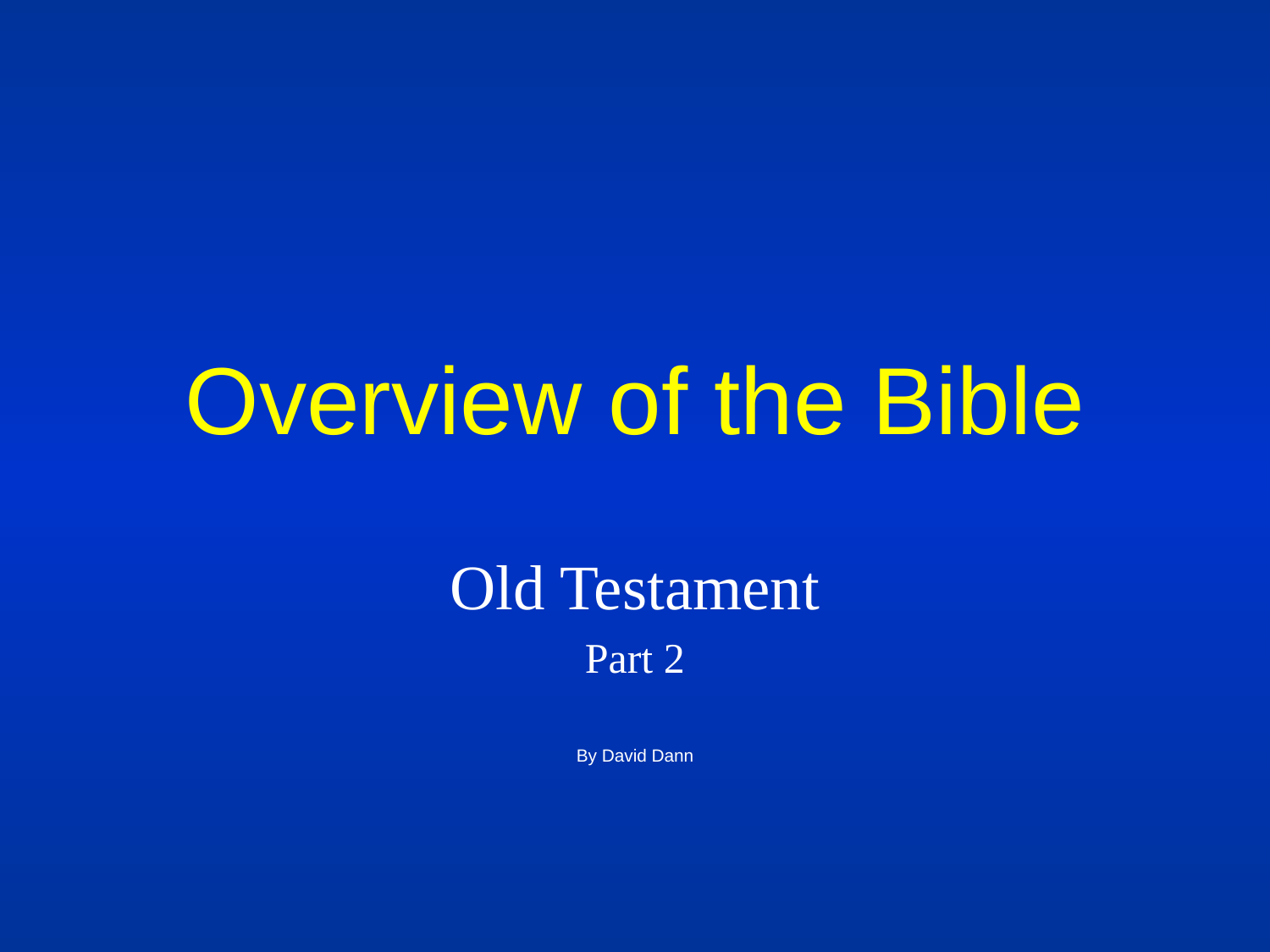

# Overview of the Bible
Old Testament
Part 2

By David Dann